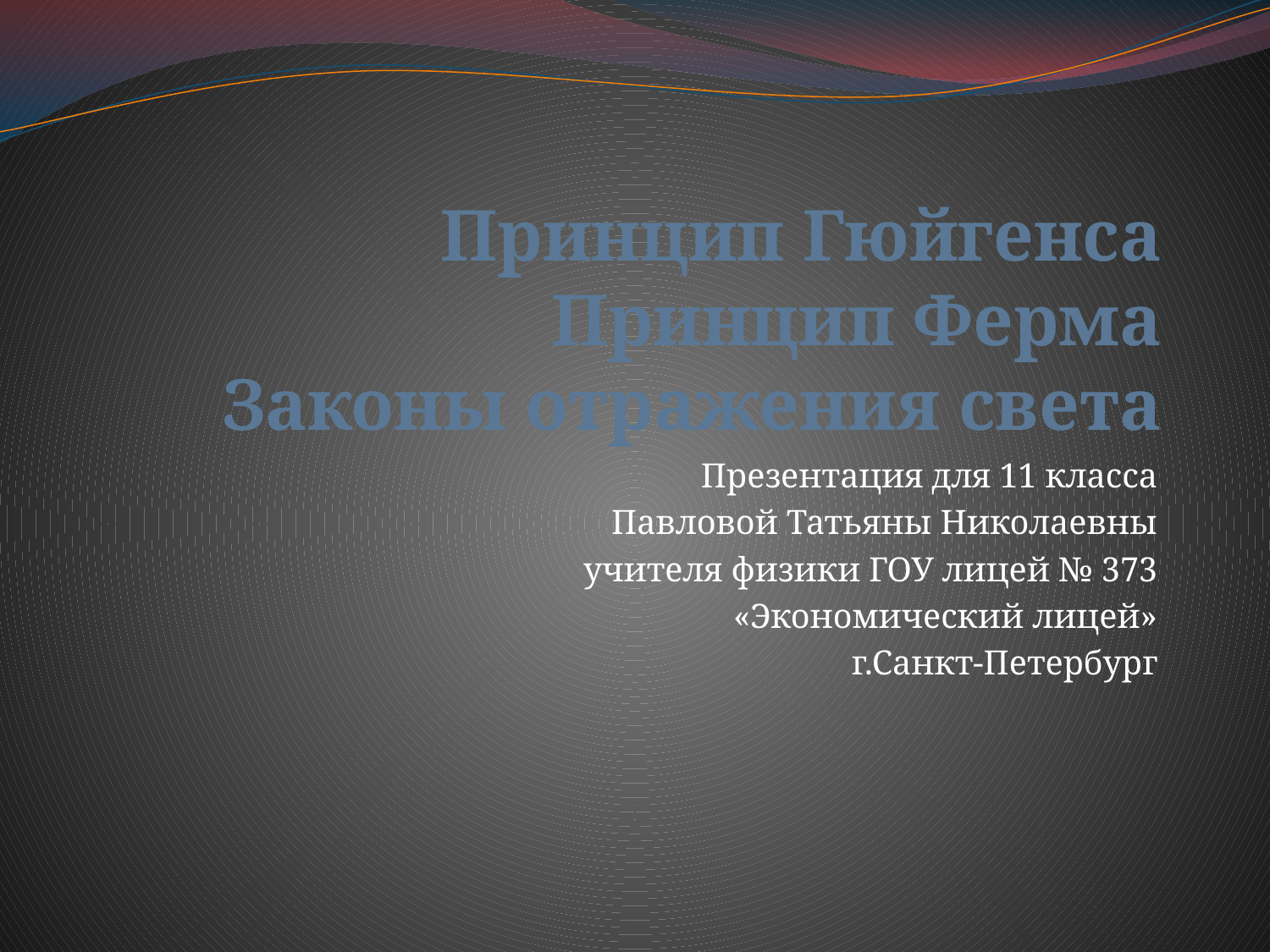

# Принцип Гюйгенса Принцип Ферма Законы отражения света
Презентация для 11 класса
Павловой Татьяны Николаевны
учителя физики ГОУ лицей № 373
«Экономический лицей»
г.Санкт-Петербург